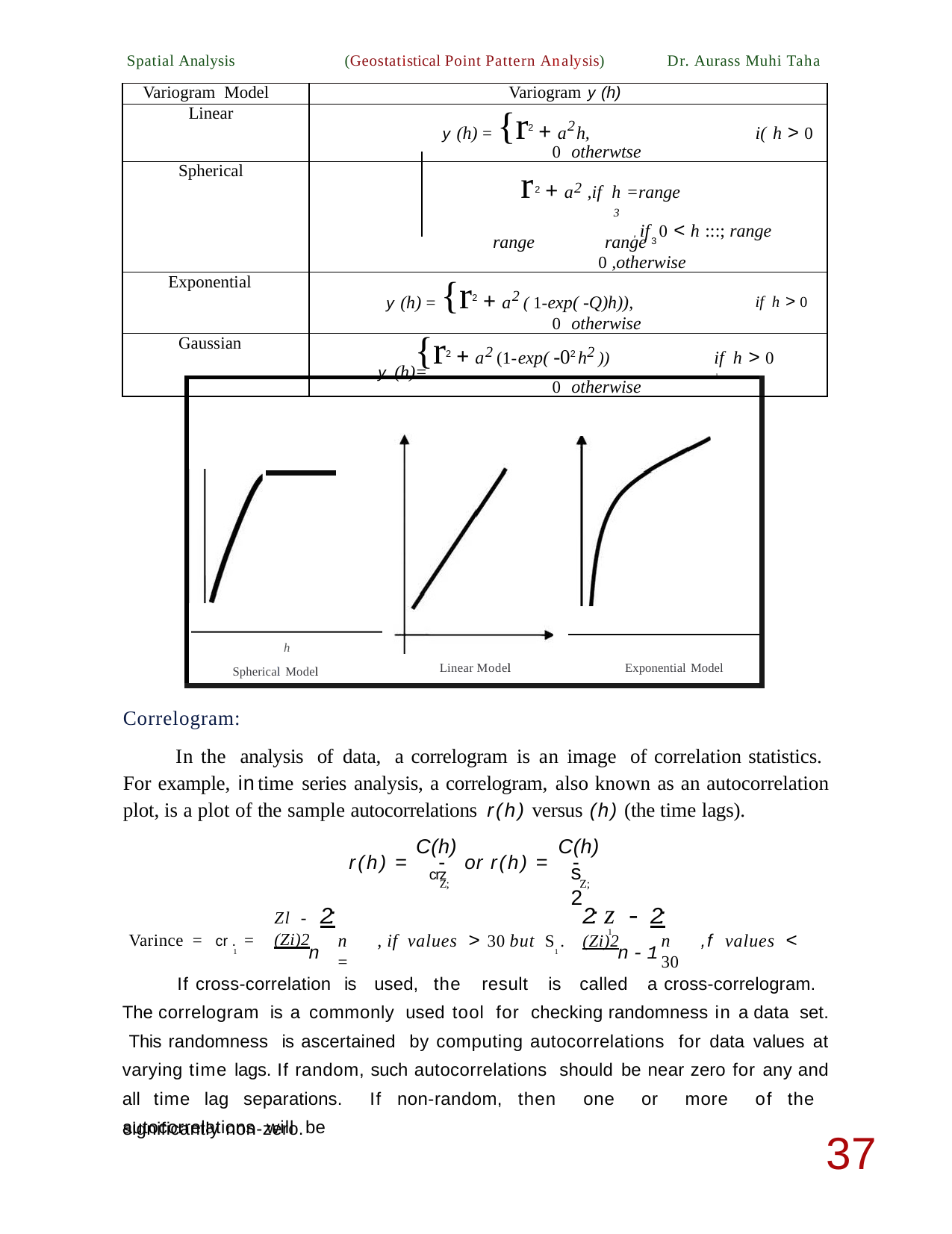

Spatial Analysis
(Geostatistical Point Pattern Analysis)
Dr. Aurass Muhi Taha
| Variogram Model | Variogram y (h) |
| --- | --- |
| Linear | y (h) = {r2 + a2h, i( h > 0 0 otherwtse |
| Spherical | r2 + a2 ,if h =range y (h)= r2 + a 2 [1.5 \* h - 0.5 \* h ] 3 , if 0 < h :::; range range range 3 0 ,otherwise |
| Exponential | y (h) = {r2 + a2 ( 1-exp( -Q)h)), if h > 0 0 otherwise |
| Gaussian | {r2 + a2 (1-exp( -02 h2 )) if h > 0 y (h)= J 0 otherwise |

h

Spherical Model
Linear Model
Exponential Model

Correlogram:

In the  analysis  of data,  a correlogram is an image  of correlation statistics.  For example, intime series analysis, a correlogram, also known as an autocorrelation plot, is a plot of the sample autocorrelations  r(h) versus (h) (the time lags).
C(h)	C(h)
r(h) =-or r(h) =-
s2
crz
Z;
Z;
2: z - 2: (Zi)2
Zl  - 2: (Zi)2
1
n	, if  values  > 30 but  S . =
n	,f  values  < 30
Varince  =  cr .  =
1
n	n-1
1
If cross-correlation  is   used,  the   result   is   called   a cross-correlogram.   The correlogram  is a  commonly  used tool  for  checking randomness in a data  set.  This randomness  is ascertained  by computing autocorrelations  for data values at varying time lags. If random, such autocorrelations  should be near zero for any and all time­ lag separations.  If non-random, then  one  or  more  of the  autocorrelations  will  be
significantly non-zero.
37